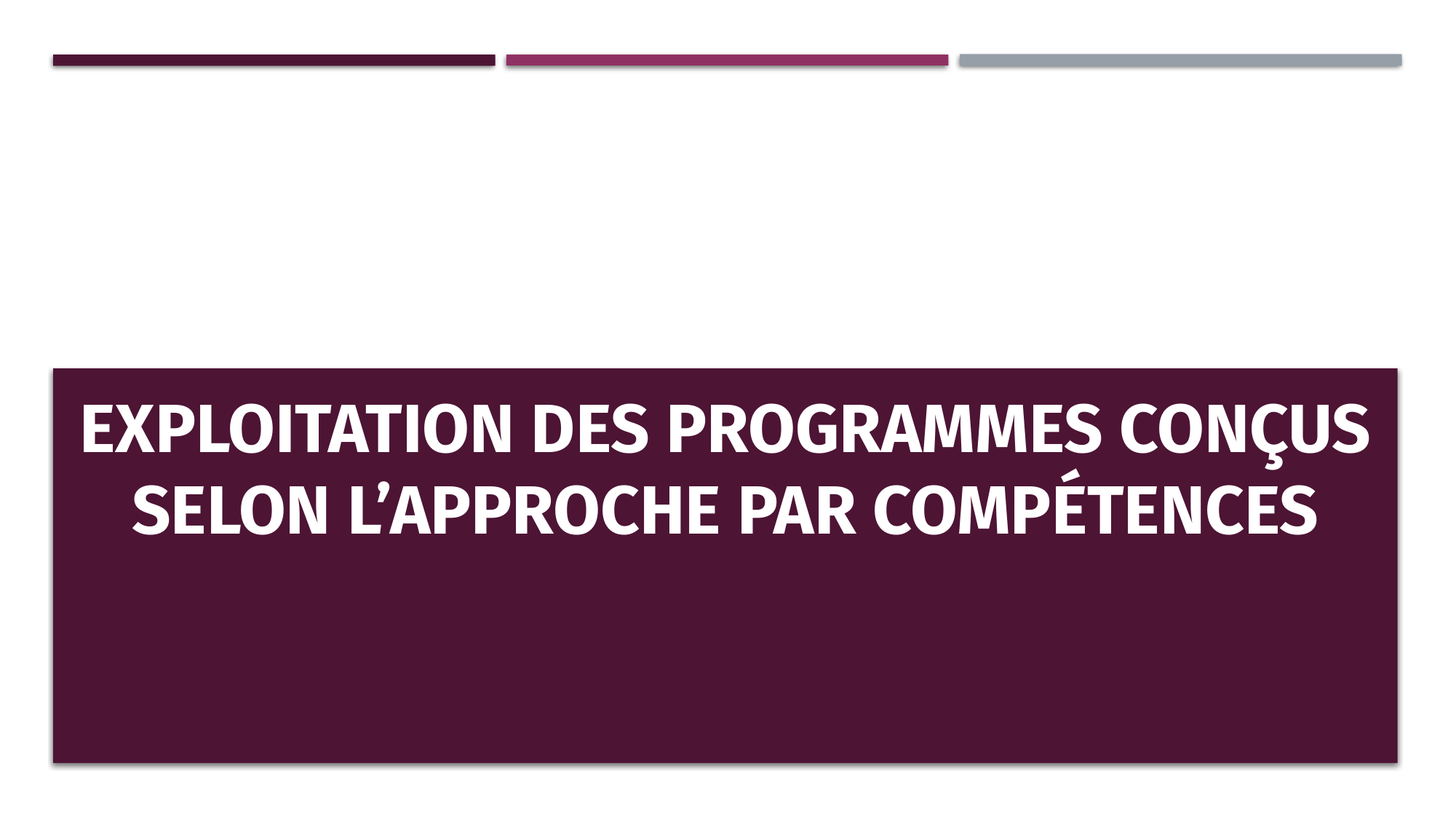

# EXPLOITATION DES PROGRAMMES CONÇUS SELON L’APPROCHE PAR COMPÉTENCES